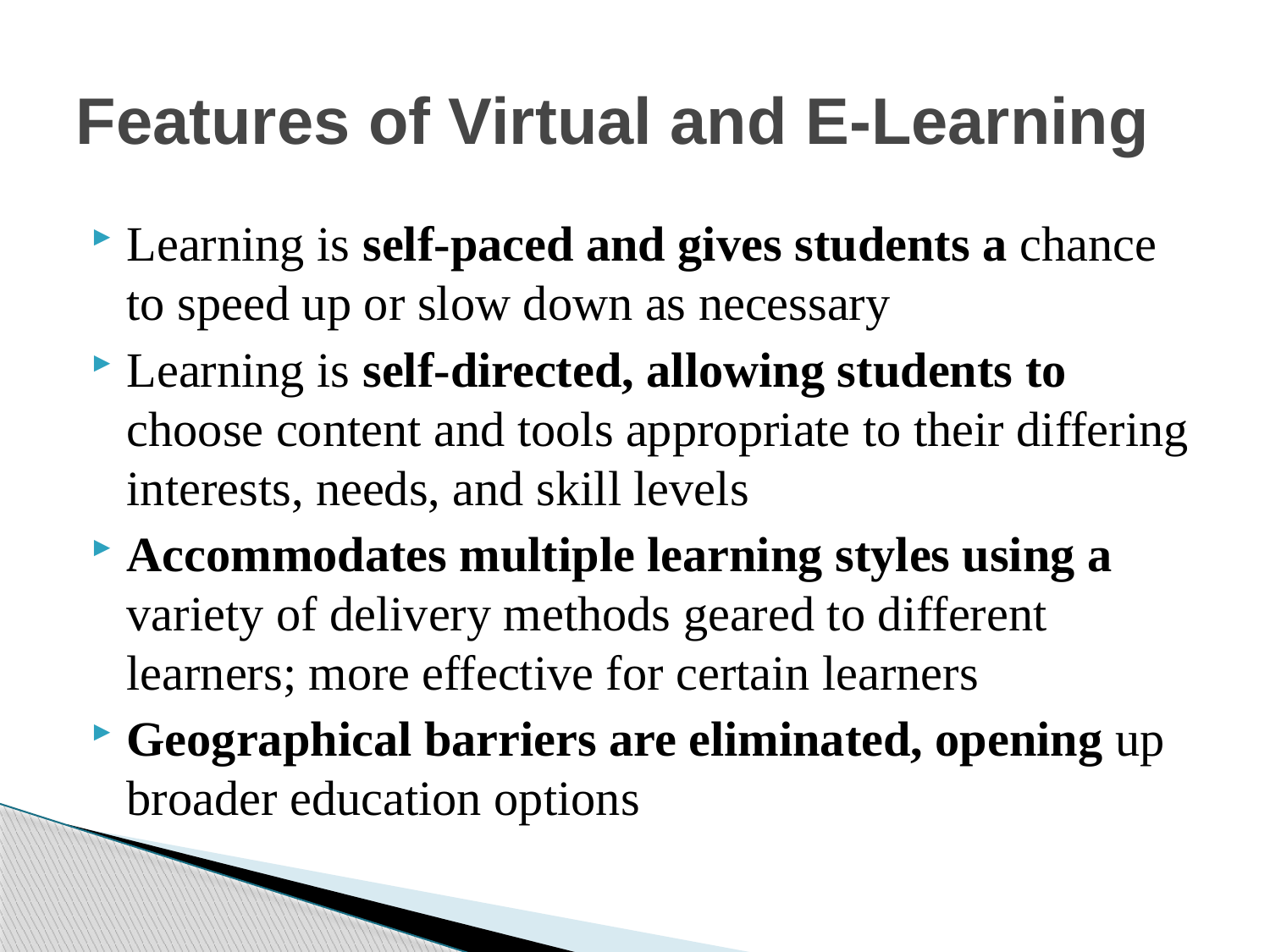

# Features of Virtual and E-Learning
Learning is self-paced and gives students a chance to speed up or slow down as necessary
Learning is self-directed, allowing students to choose content and tools appropriate to their differing interests, needs, and skill levels
Accommodates multiple learning styles using a variety of delivery methods geared to different learners; more effective for certain learners
Geographical barriers are eliminated, opening up broader education options